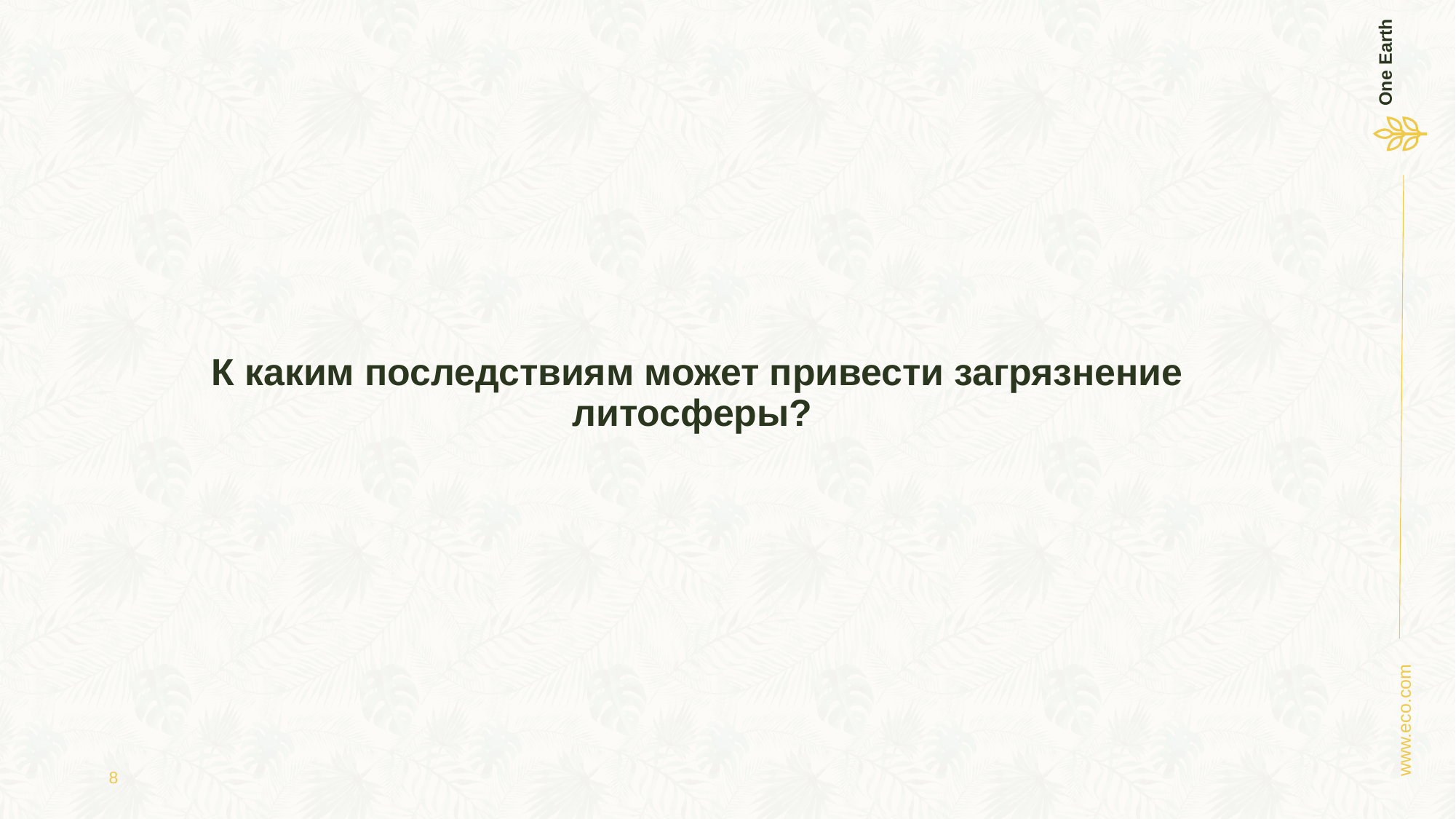

# К каким последствиям может привести загрязнение литосферы?
8